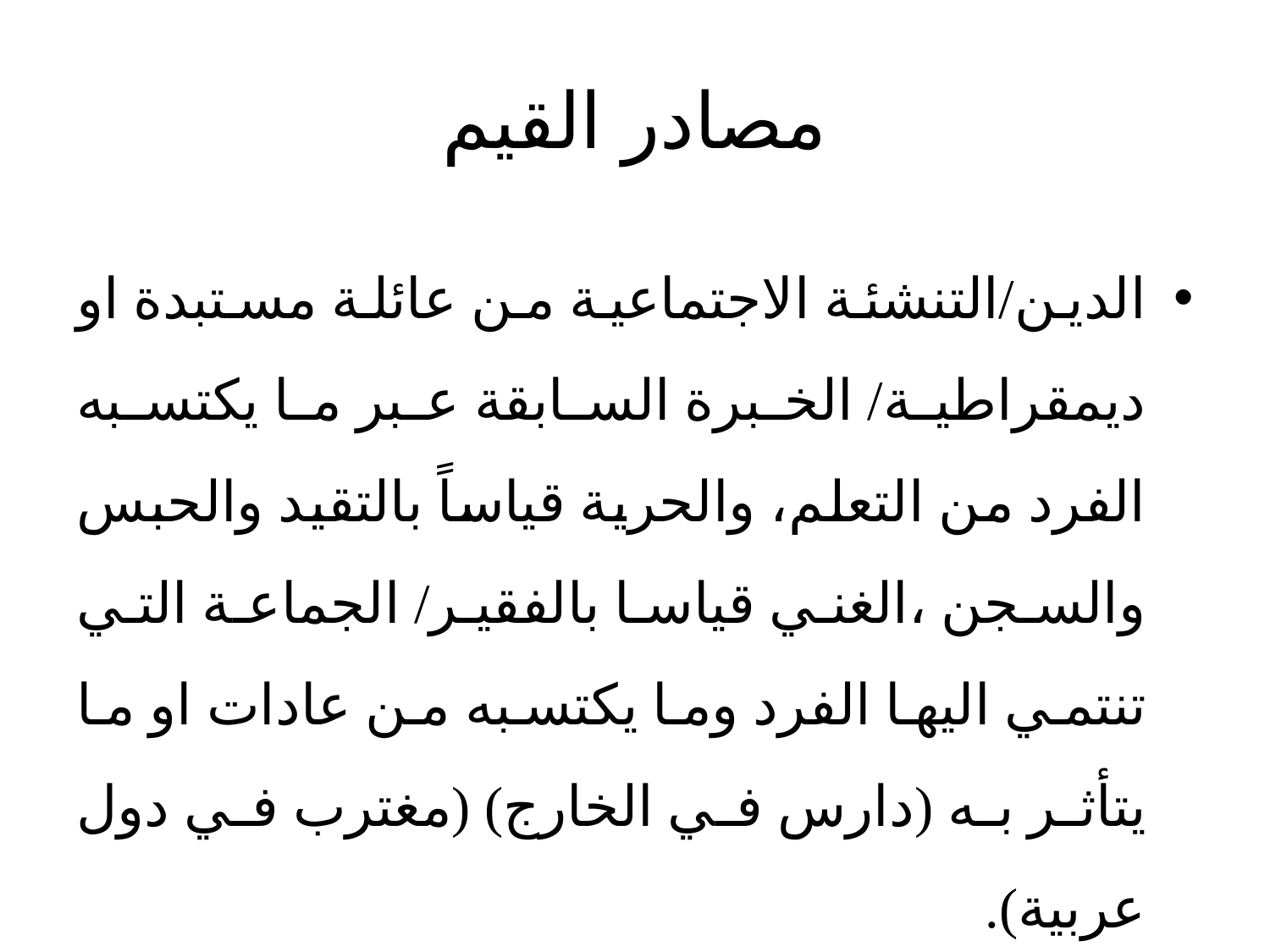

# مصادر القيم
الدين/التنشئة الاجتماعية من عائلة مستبدة او ديمقراطية/ الخبرة السابقة عبر ما يكتسبه الفرد من التعلم، والحرية قياساً بالتقيد والحبس والسجن ،الغني قياسا بالفقير/ الجماعة التي تنتمي اليها الفرد وما يكتسبه من عادات او ما يتأثر به (دارس في الخارج) (مغترب في دول عربية).